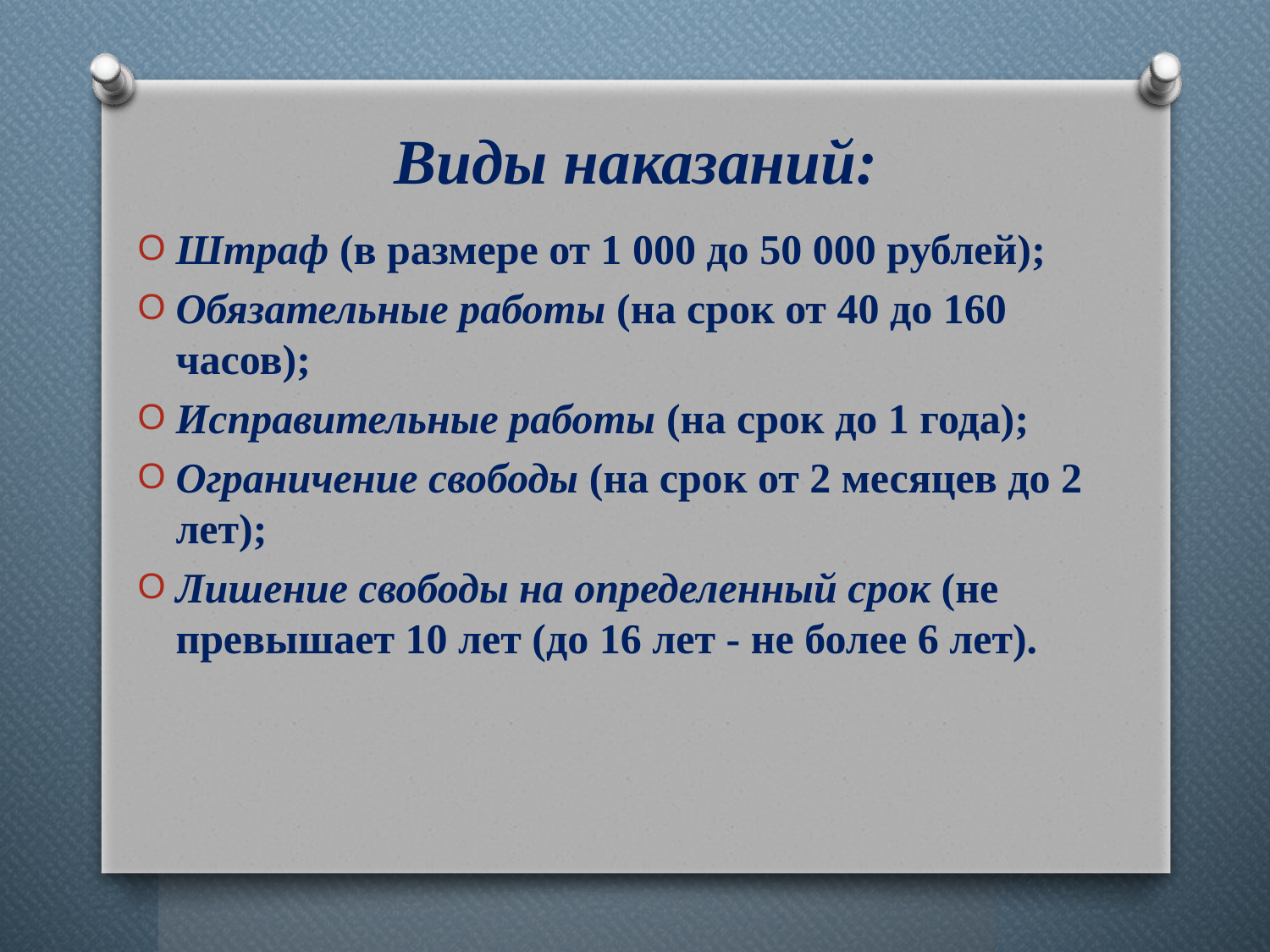

# Виды наказаний:
Штраф (в размере от 1 000 до 50 000 рублей);
Обязательные работы (на срок от 40 до 160 часов);
Исправительные работы (на срок до 1 года);
Ограничение свободы (на срок от 2 месяцев до 2 лет);
Лишение свободы на определенный срок (не превышает 10 лет (до 16 лет - не более 6 лет).